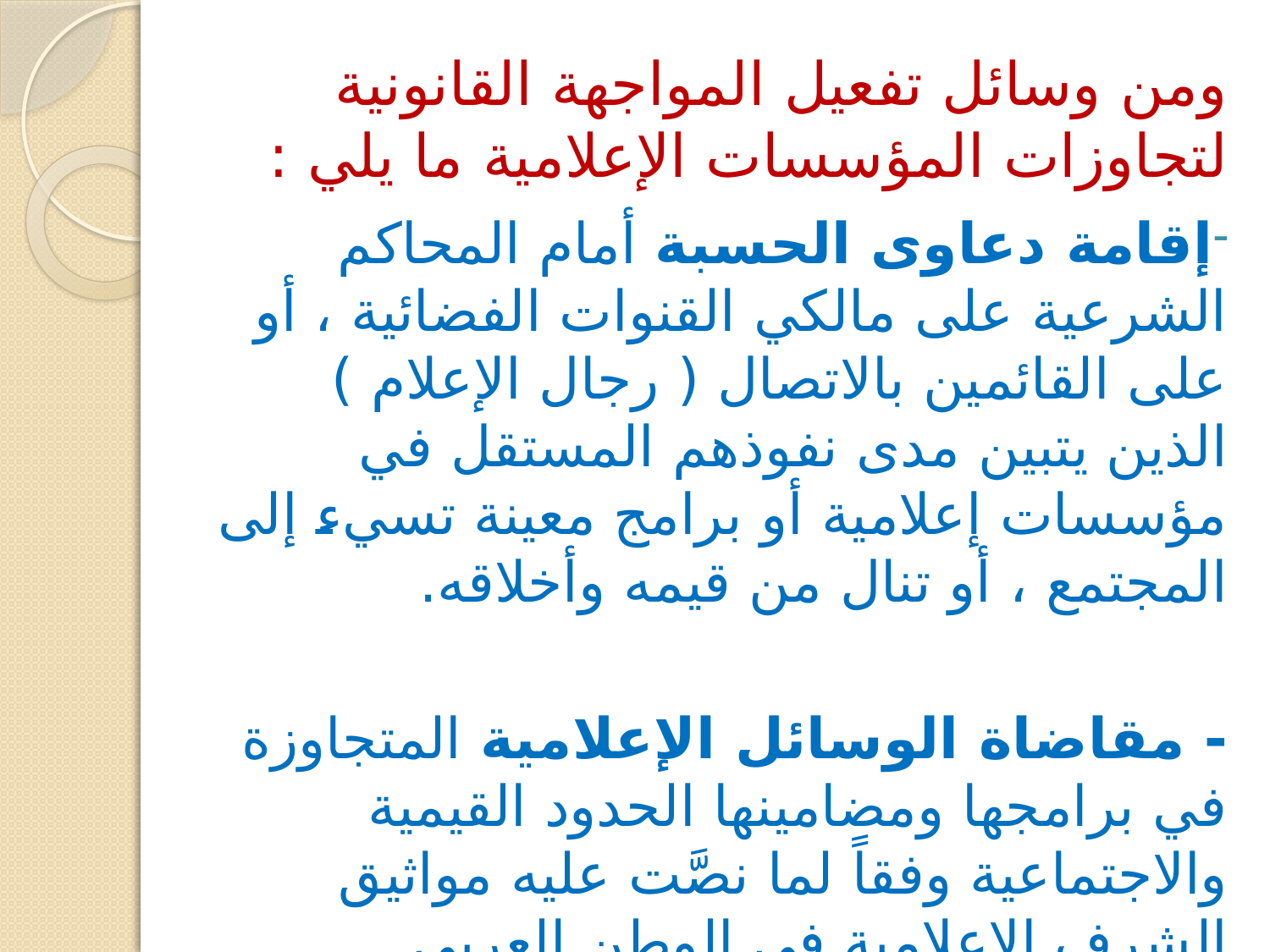

# ومن وسائل تفعيل المواجهة القانونية لتجاوزات المؤسسات الإعلامية ما يلي :
إقامة دعاوى الحسبة أمام المحاكم الشرعية على مالكي القنوات الفضائية ، أو على القائمين بالاتصال ( رجال الإعلام ) الذين يتبين مدى نفوذهم المستقل في مؤسسات إعلامية أو برامج معينة تسيء إلى المجتمع ، أو تنال من قيمه وأخلاقه.

- مقاضاة الوسائل الإعلامية المتجاوزة في برامجها ومضامينها الحدود القيمية والاجتماعية وفقاً لما نصَّت عليه مواثيق الشرف الإعلامية في الوطن العربي .